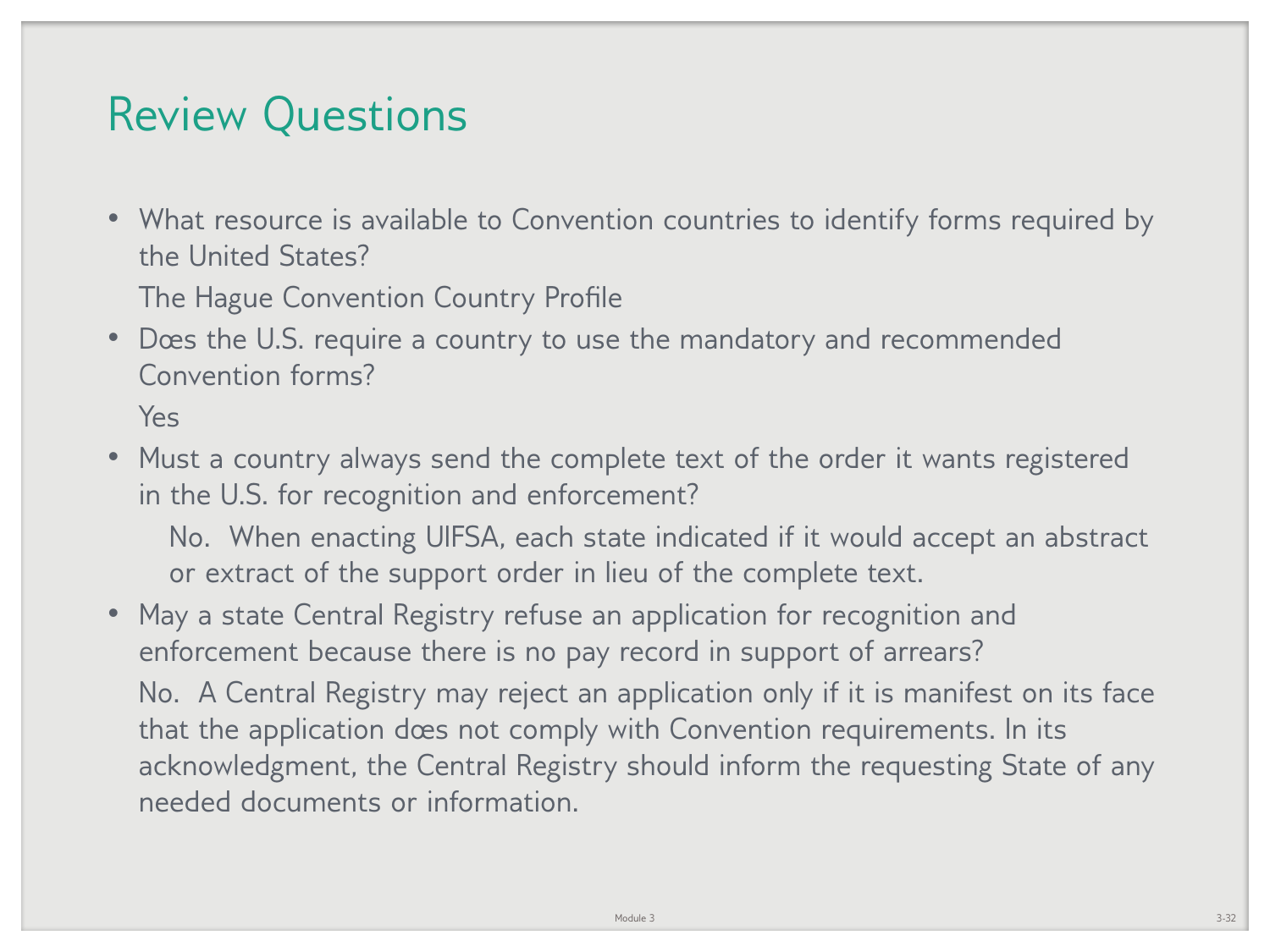

# Review Questions
What resource is available to Convention countries to identify forms required by the United States?
	The Hague Convention Country Profile
Does the U.S. require a country to use the mandatory and recommended Convention forms?
	Yes
Must a country always send the complete text of the order it wants registered in the U.S. for recognition and enforcement?
	No.  When enacting UIFSA, each state indicated if it would accept an abstract or extract of the support order in lieu of the complete text.
May a state Central Registry refuse an application for recognition and enforcement because there is no pay record in support of arrears?
No.  A Central Registry may reject an application only if it is manifest on its face that the application does not comply with Convention requirements. In its acknowledgment, the Central Registry should inform the requesting State of any needed documents or information.

Module 3
3-32